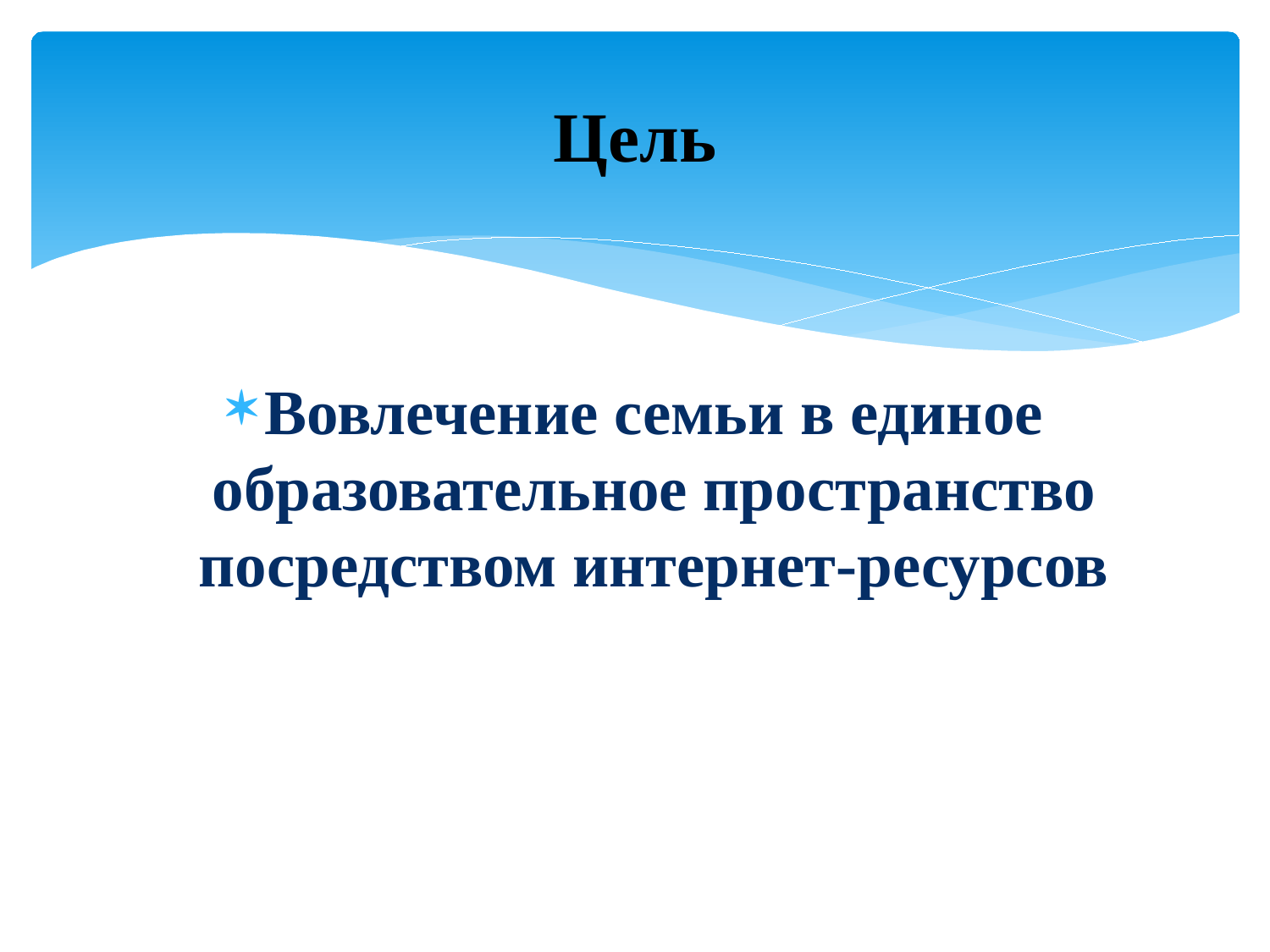

# Цель

Вовлечение семьи в единое образовательное пространство посредством интернет-ресурсов